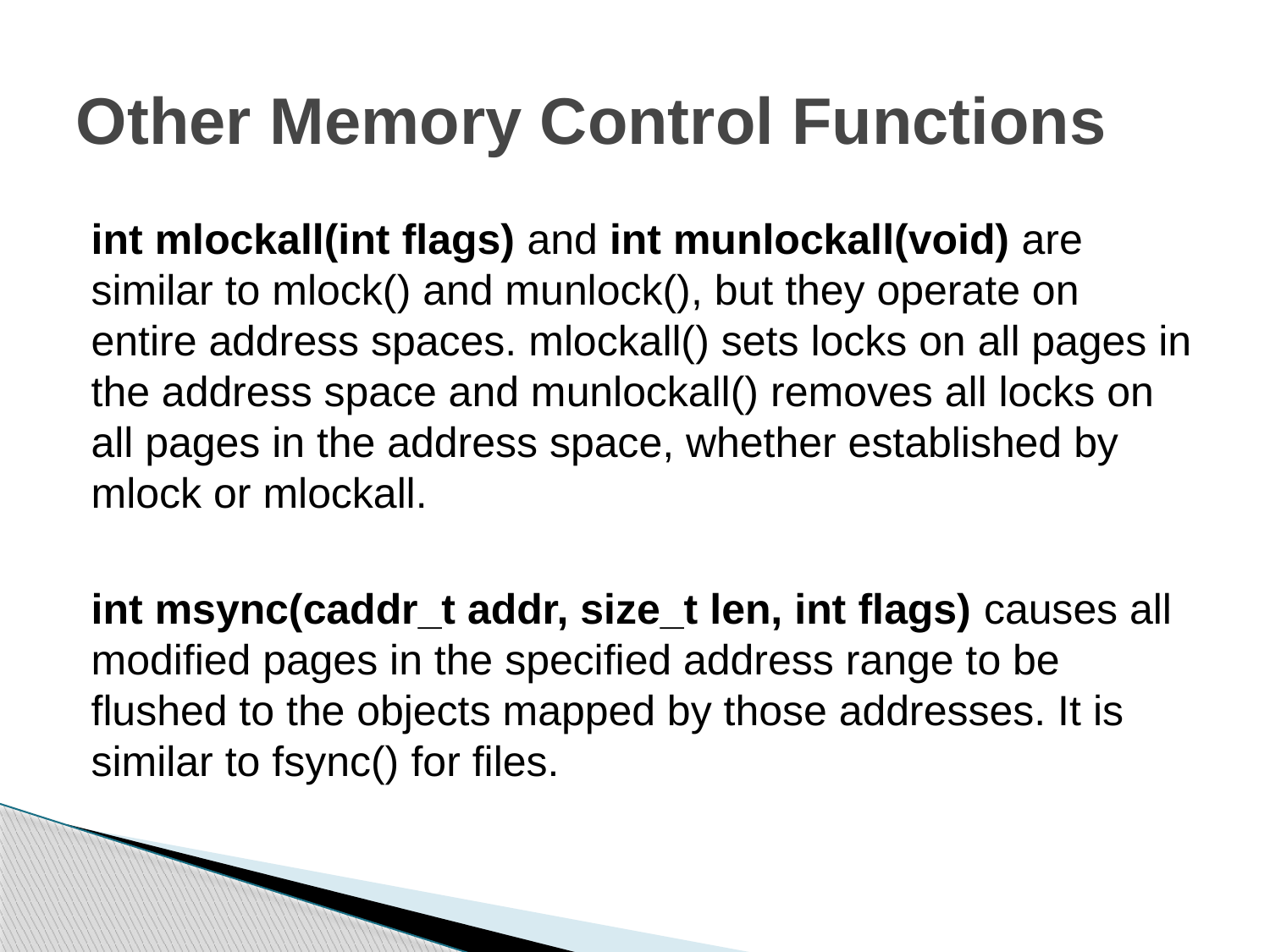

# Other Memory Control Functions
int mlockall(int flags) and int munlockall(void) are similar to mlock() and munlock(), but they operate on entire address spaces. mlockall() sets locks on all pages in the address space and munlockall() removes all locks on all pages in the address space, whether established by mlock or mlockall.

int msync(caddr_t addr, size_t len, int flags) causes all modified pages in the specified address range to be flushed to the objects mapped by those addresses. It is similar to fsync() for files.